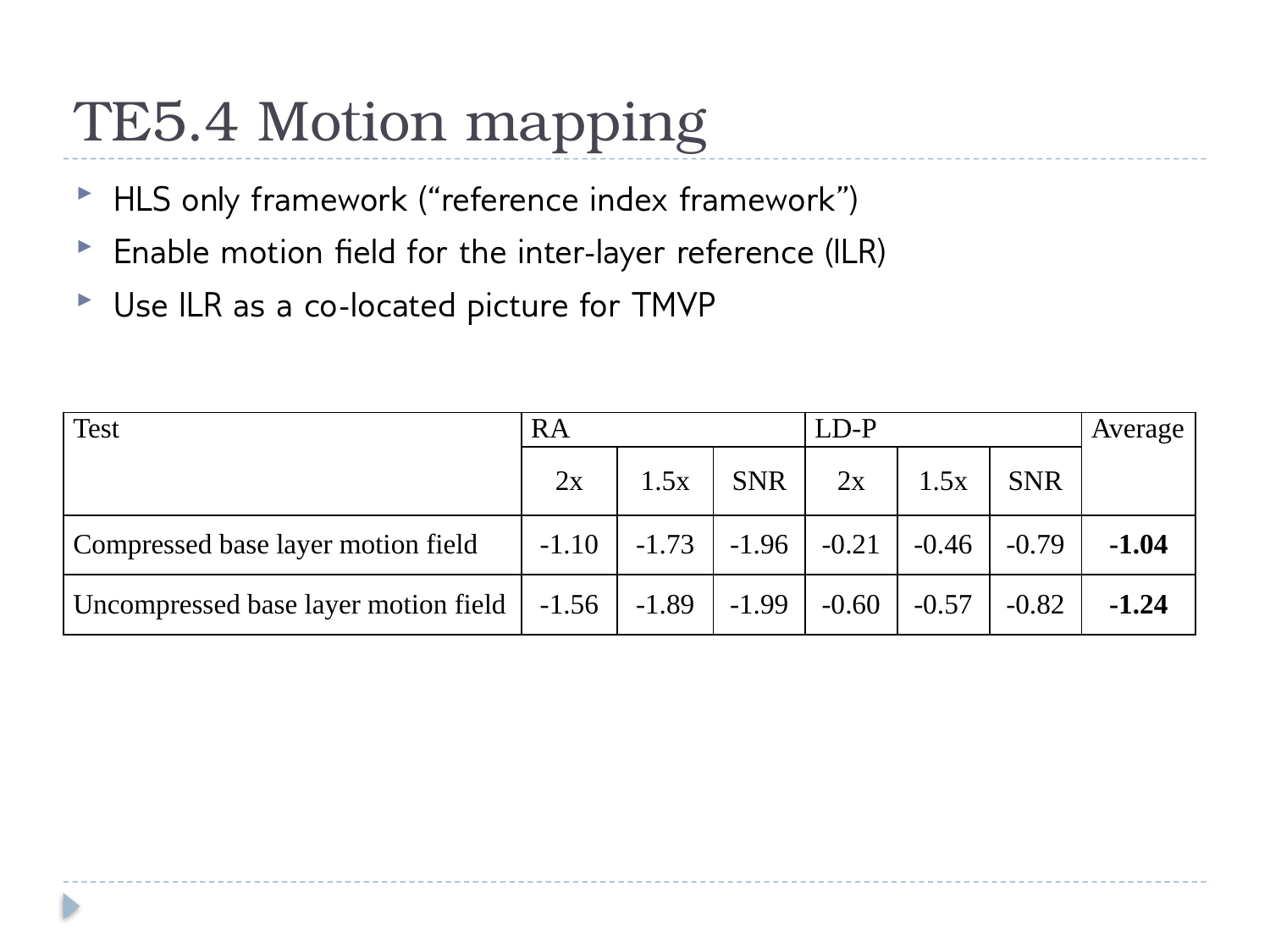

# TE5.4 Motion mapping
HLS only framework (“reference index framework”)
Enable motion field for the inter-layer reference (ILR)
Use ILR as a co-located picture for TMVP
| Test | RA |  |  | LD-P |  |  | Average |
| --- | --- | --- | --- | --- | --- | --- | --- |
|  | 2x | 1.5x | SNR | 2x | 1.5x | SNR |  |
| Compressed base layer motion field | -1.10 | -1.73 | -1.96 | -0.21 | -0.46 | -0.79 | -1.04 |
| Uncompressed base layer motion field | -1.56 | -1.89 | -1.99 | -0.60 | -0.57 | -0.82 | -1.24 |